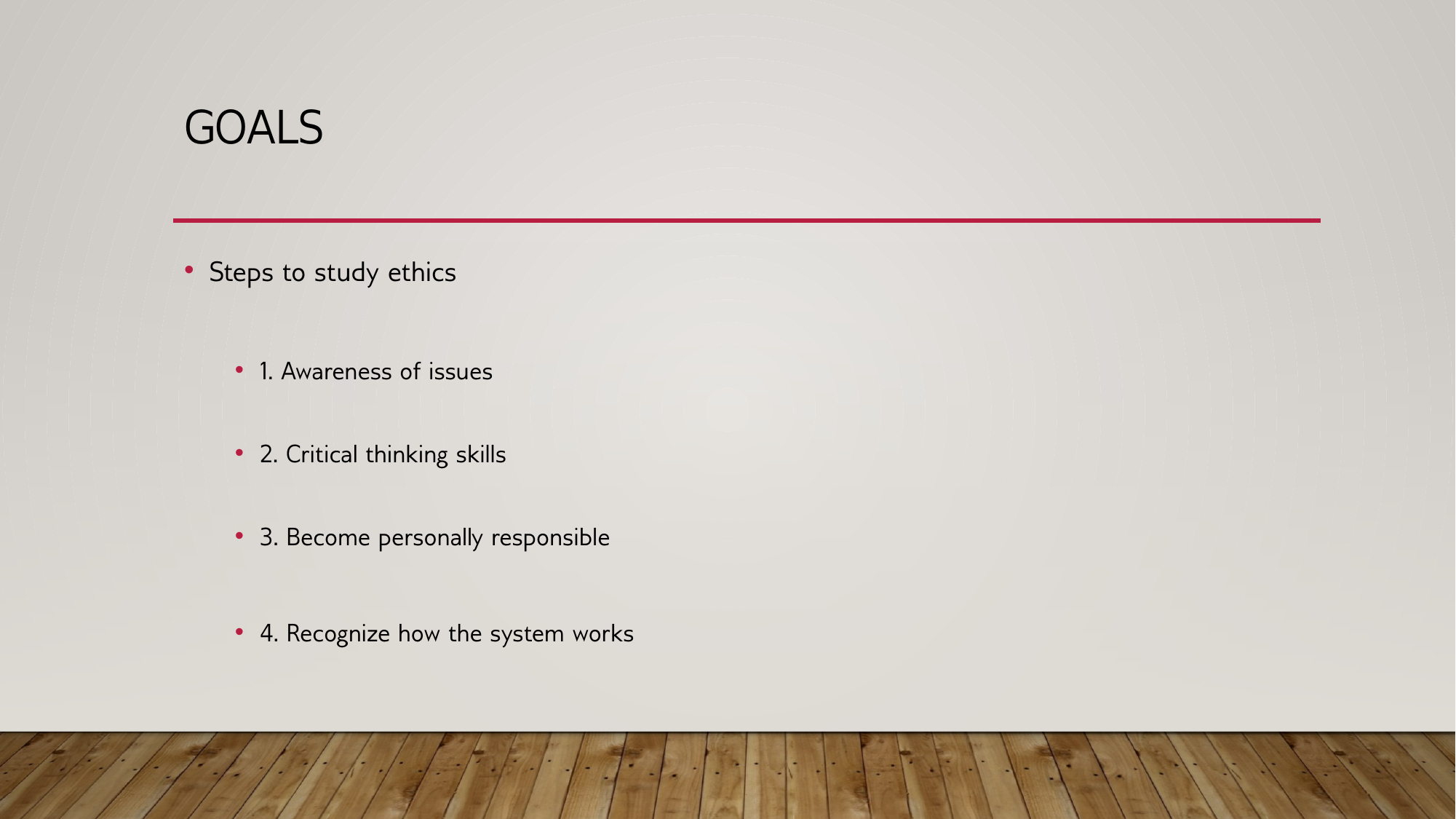

# Goals
Steps to study ethics

1. Awareness of issues

2. Critical thinking skills

3. Become personally responsible

4. Recognize how the system works